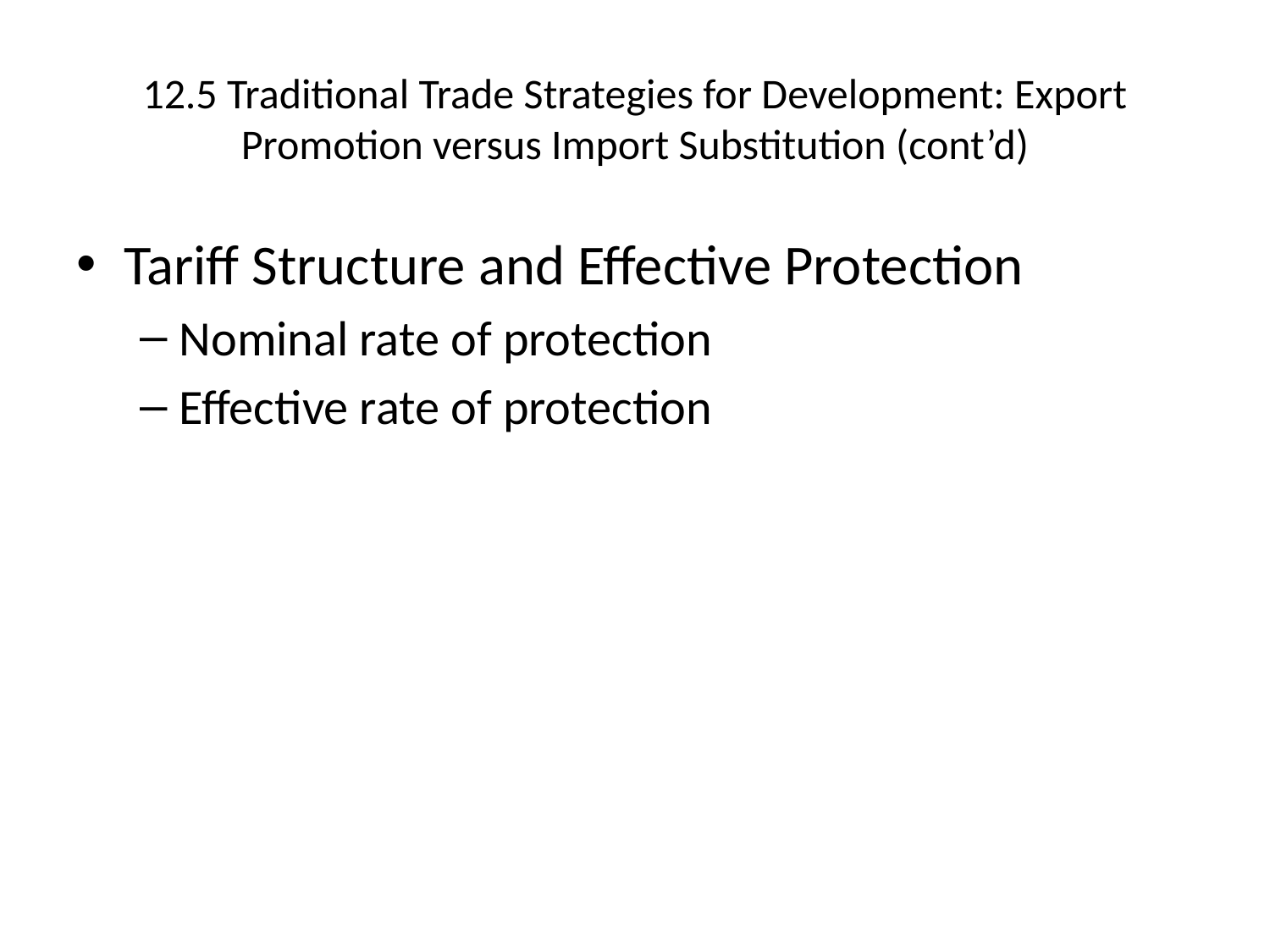

12.5 Traditional Trade Strategies for Development: Export Promotion versus Import Substitution (cont’d)
Tariff Structure and Effective Protection
Nominal rate of protection
Effective rate of protection